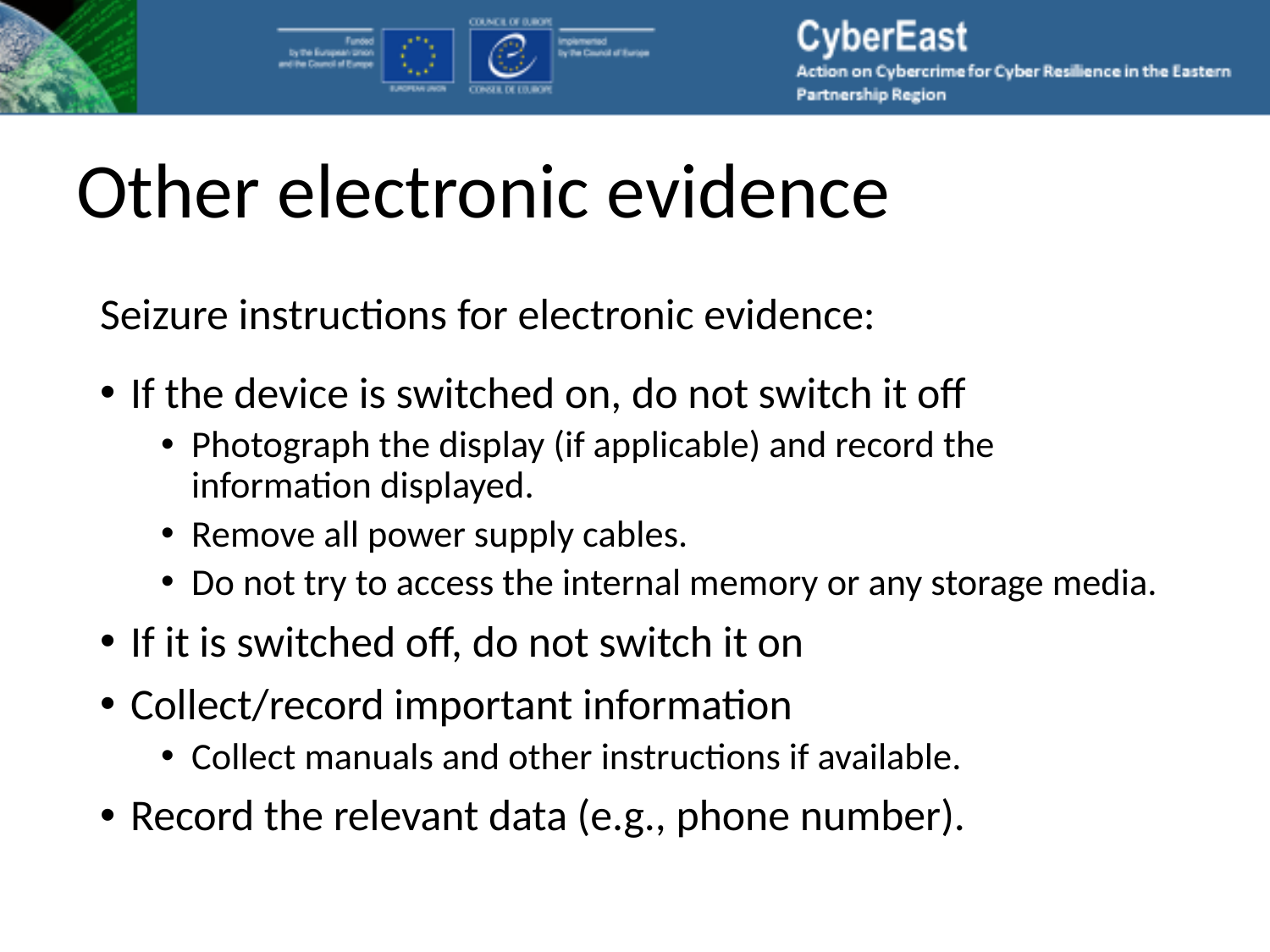

# Other electronic evidence
Seizure instructions for electronic evidence:
If the device is switched on, do not switch it off
Photograph the display (if applicable) and record the information displayed.
Remove all power supply cables.
Do not try to access the internal memory or any storage media.
If it is switched off, do not switch it on
Collect/record important information
Collect manuals and other instructions if available.
Record the relevant data (e.g., phone number).